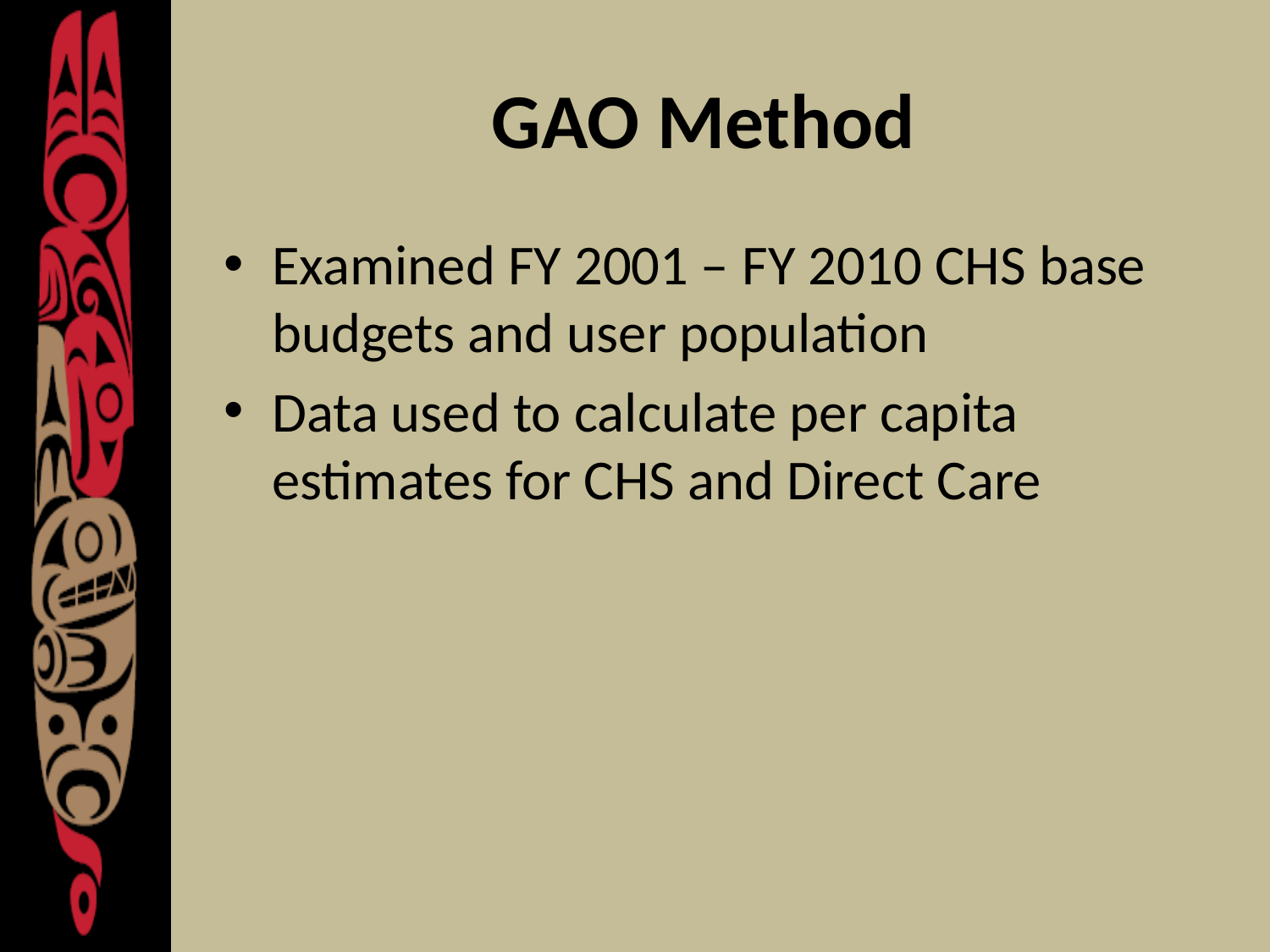

# GAO Method
Examined FY 2001 – FY 2010 CHS base budgets and user population
Data used to calculate per capita estimates for CHS and Direct Care